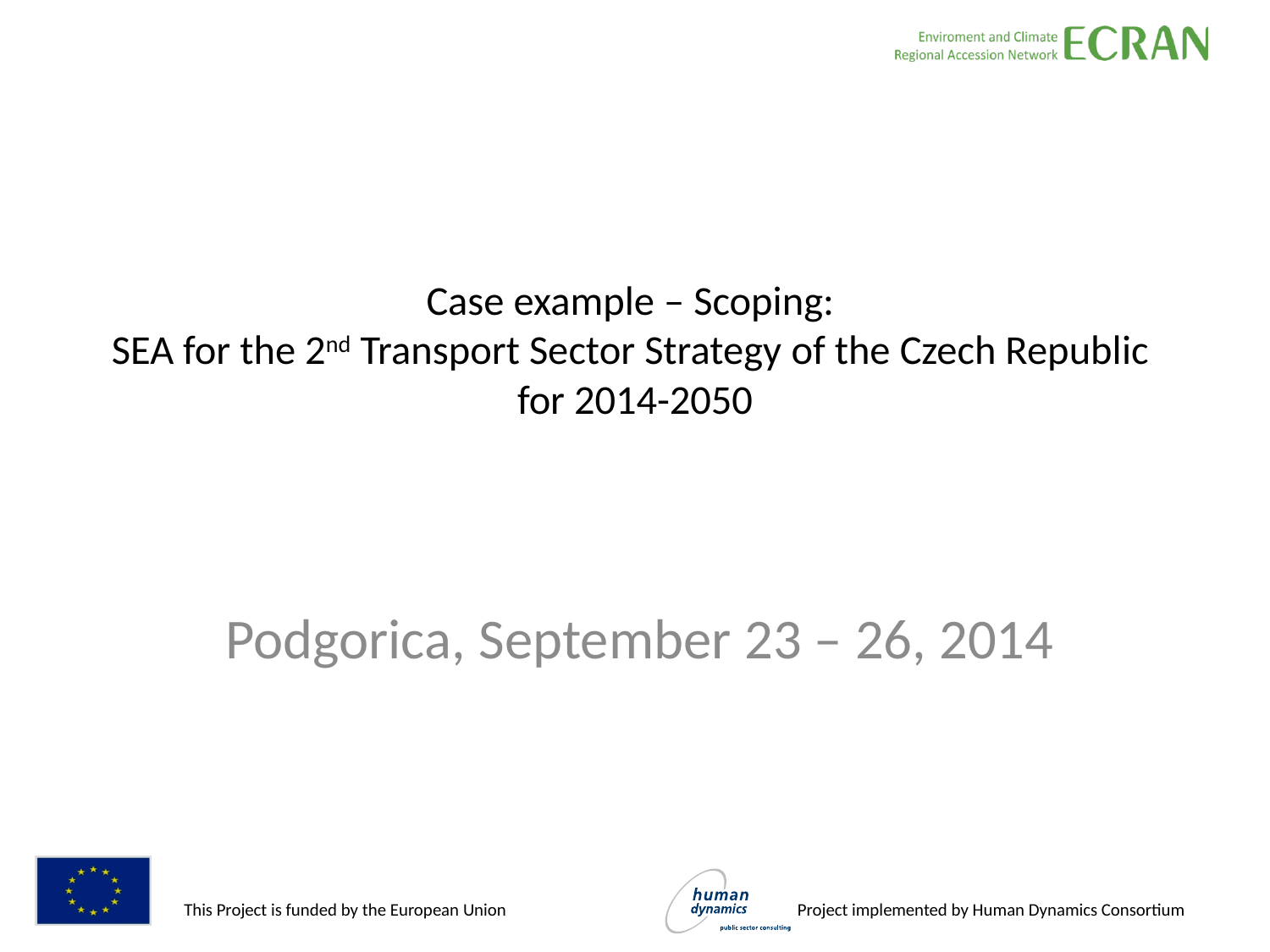

# Case example – Scoping: SEA for the 2nd Transport Sector Strategy of the Czech Republic for 2014-2050
Podgorica, September 23 – 26, 2014